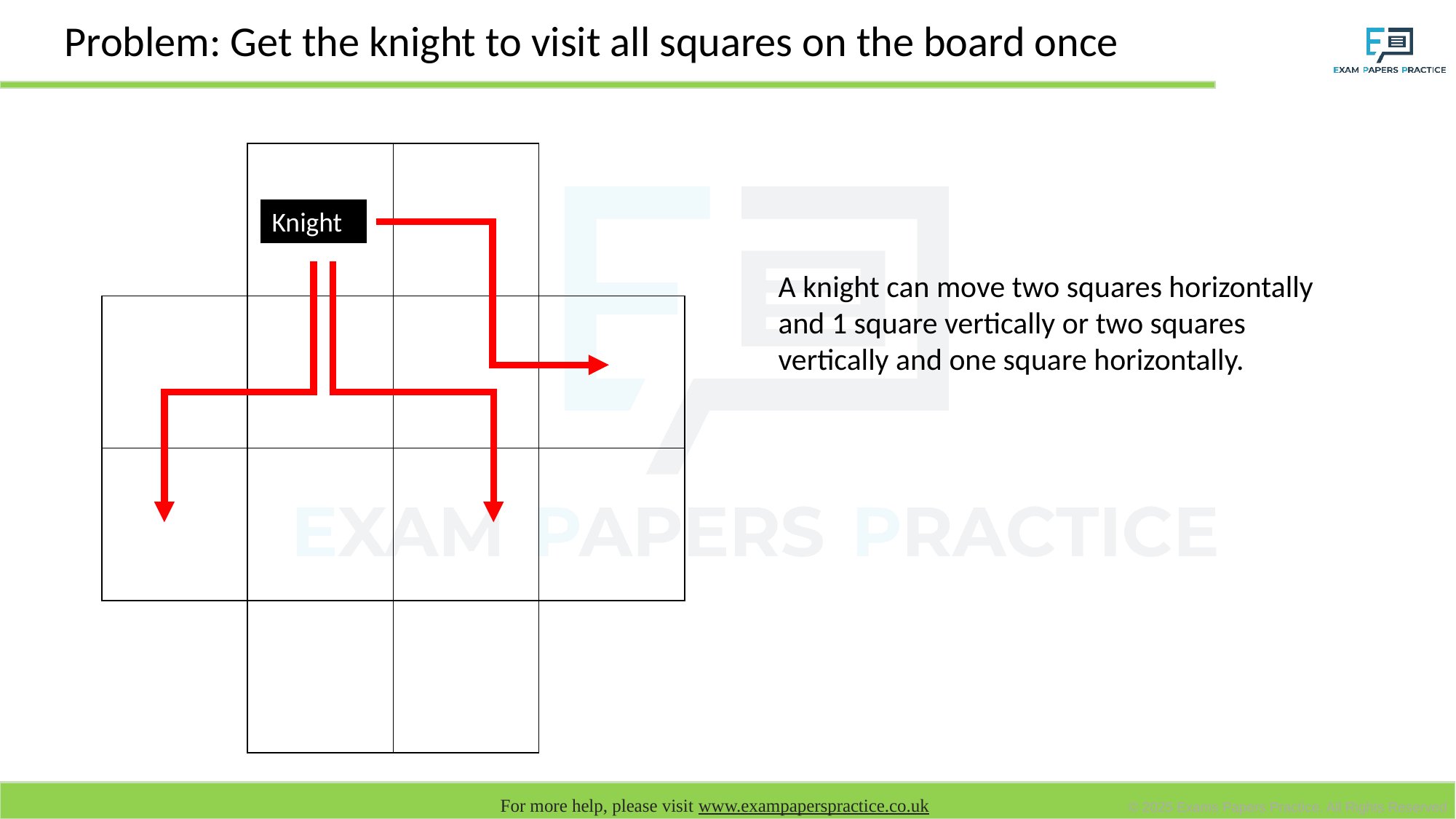

# Problem: Get the knight to visit all squares on the board once
|  |  |  |  |
| --- | --- | --- | --- |
|  |  |  |  |
|  |  |  |  |
|  |  |  |  |
Knight
A knight can move two squares horizontally and 1 square vertically or two squares vertically and one square horizontally.